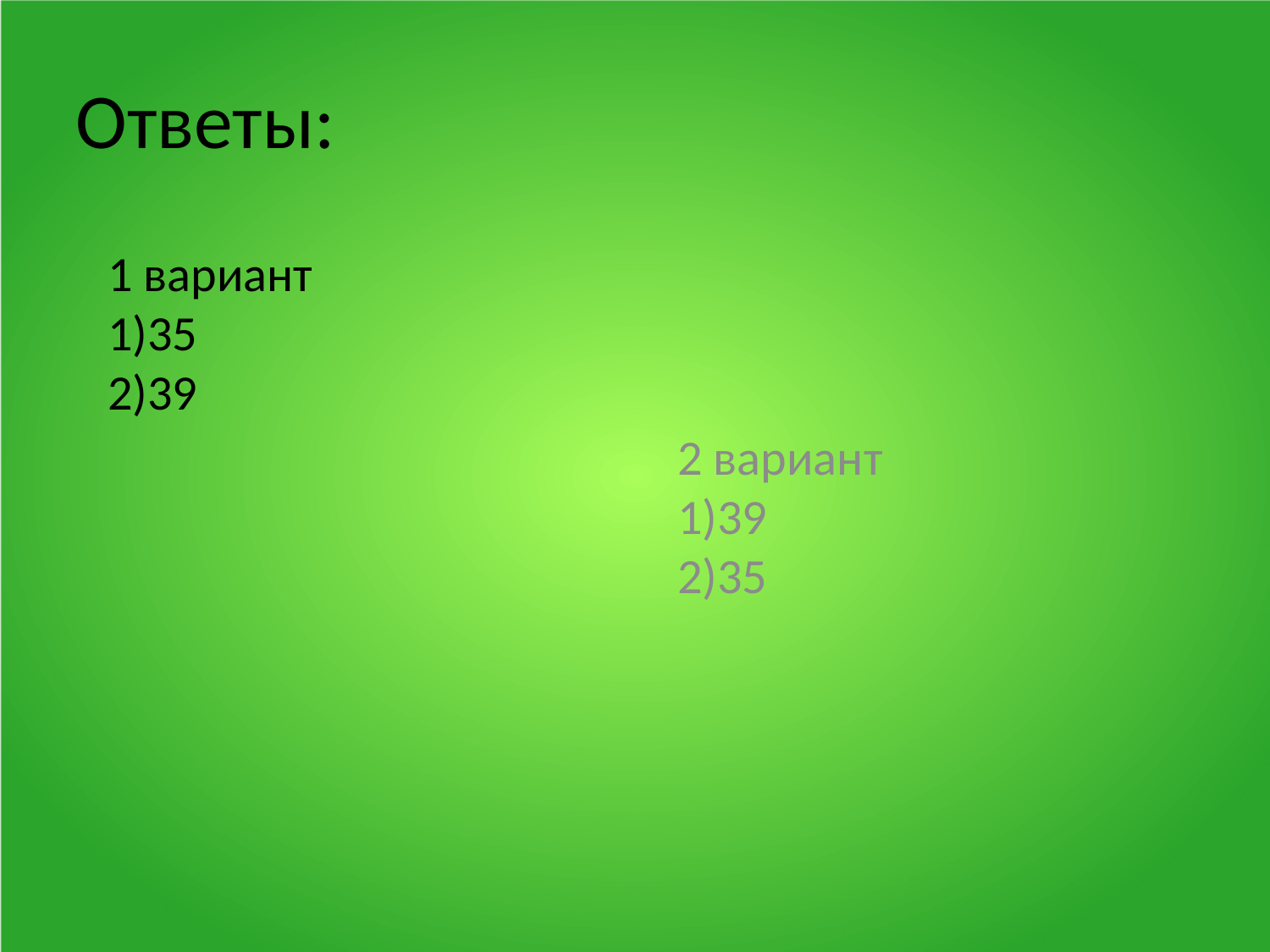

Ответы:
1 вариант
35
39
2 вариант
39
35